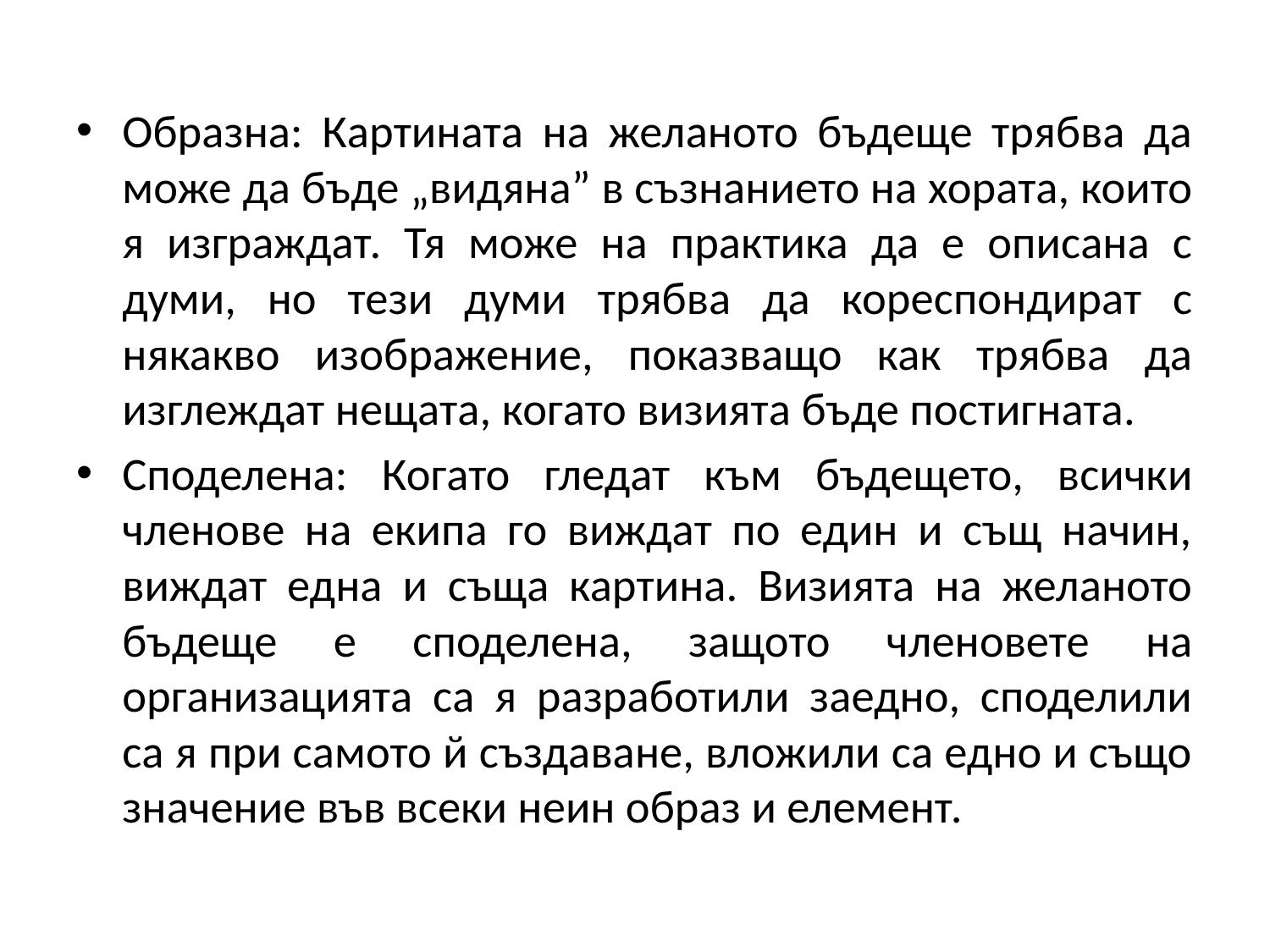

Образна: Картината на желаното бъдеще трябва да може да бъде „видяна” в съзнанието на хората, които я изграждат. Тя може на практика да е описана с думи, но тези думи трябва да кореспондират с някакво изображение, показващо как трябва да изглеждат нещата, когато визията бъде постигната.
Споделена: Когато гледат към бъдещето, всички членове на екипа го виждат по един и същ начин, виждат една и съща картина. Визията на желаното бъдеще е споделена, защото членовете на организацията са я разработили заедно, споделили са я при самото й създаване, вложили са едно и също значение във всеки неин образ и елемент.